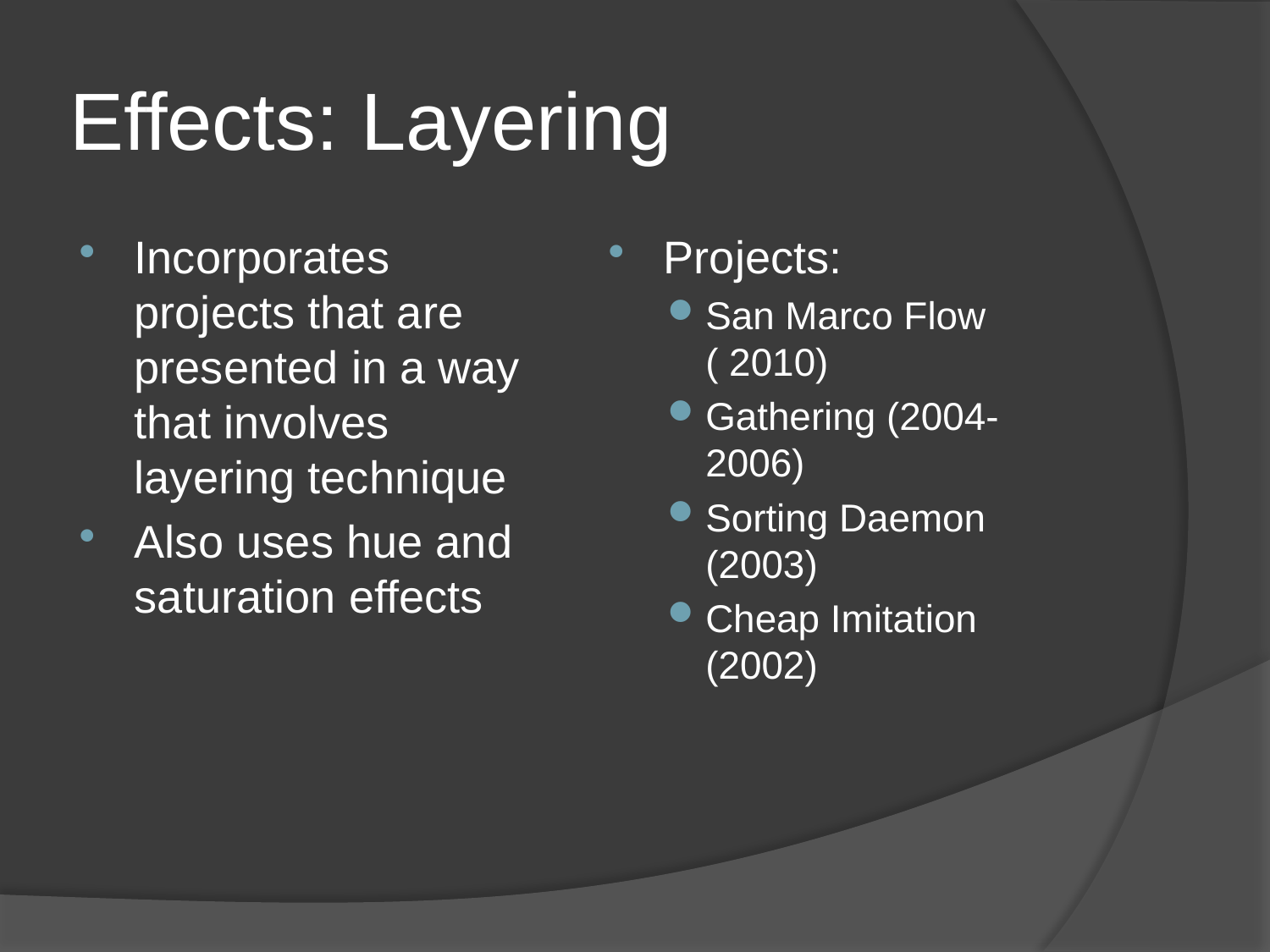

# Effects: Layering
Incorporates projects that are presented in a way that involves layering technique
Also uses hue and saturation effects
Projects:
San Marco Flow ( 2010)
Gathering (2004-2006)
Sorting Daemon (2003)
Cheap Imitation (2002)